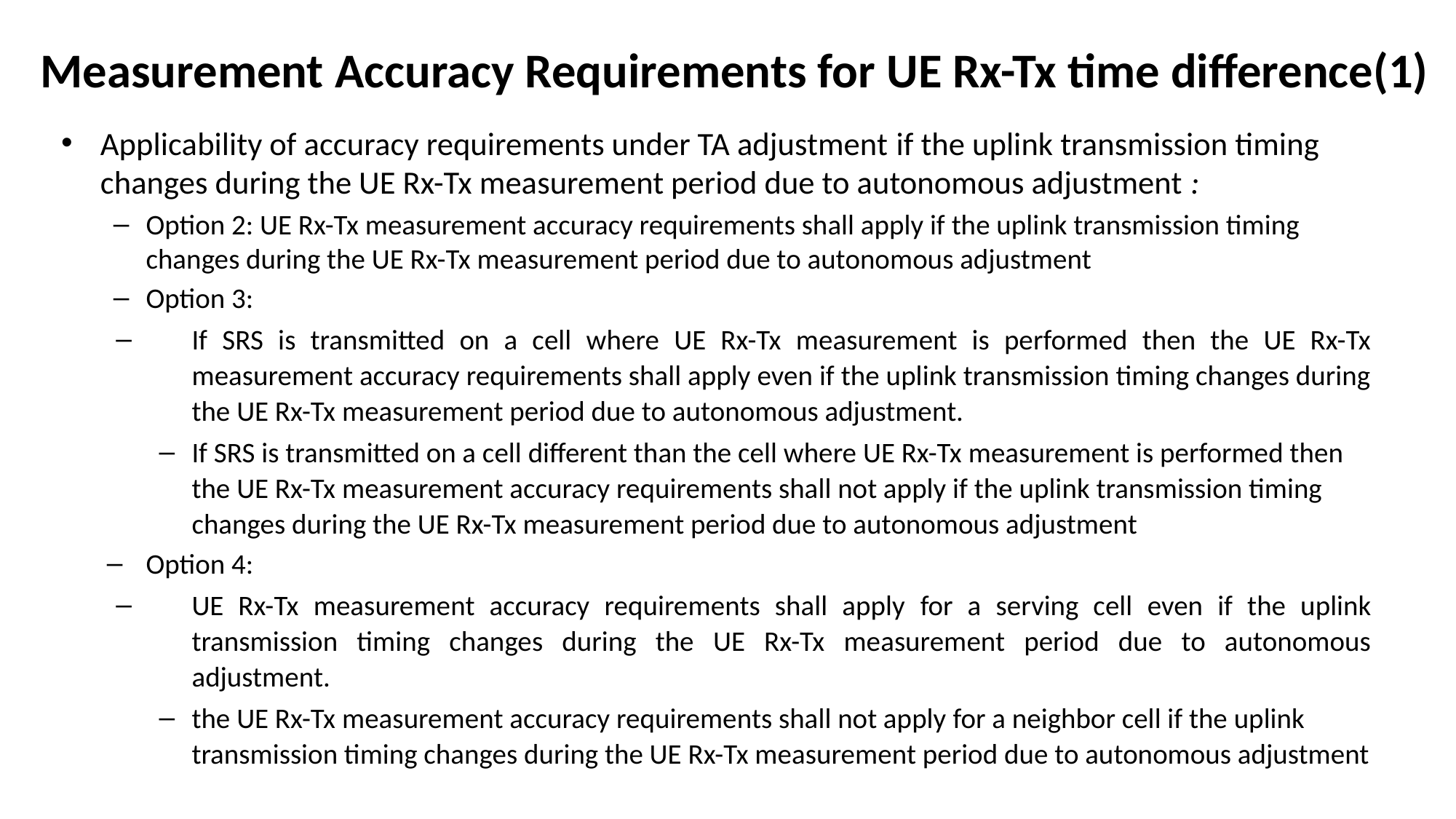

# Measurement Accuracy Requirements for UE Rx-Tx time difference(1)
Applicability of accuracy requirements under TA adjustment if the uplink transmission timing changes during the UE Rx-Tx measurement period due to autonomous adjustment :
Option 2: UE Rx-Tx measurement accuracy requirements shall apply if the uplink transmission timing changes during the UE Rx-Tx measurement period due to autonomous adjustment
Option 3:
If SRS is transmitted on a cell where UE Rx-Tx measurement is performed then the UE Rx-Tx measurement accuracy requirements shall apply even if the uplink transmission timing changes during the UE Rx-Tx measurement period due to autonomous adjustment.
If SRS is transmitted on a cell different than the cell where UE Rx-Tx measurement is performed then the UE Rx-Tx measurement accuracy requirements shall not apply if the uplink transmission timing changes during the UE Rx-Tx measurement period due to autonomous adjustment
Option 4:
UE Rx-Tx measurement accuracy requirements shall apply for a serving cell even if the uplink transmission timing changes during the UE Rx-Tx measurement period due to autonomous adjustment.
the UE Rx-Tx measurement accuracy requirements shall not apply for a neighbor cell if the uplink transmission timing changes during the UE Rx-Tx measurement period due to autonomous adjustment